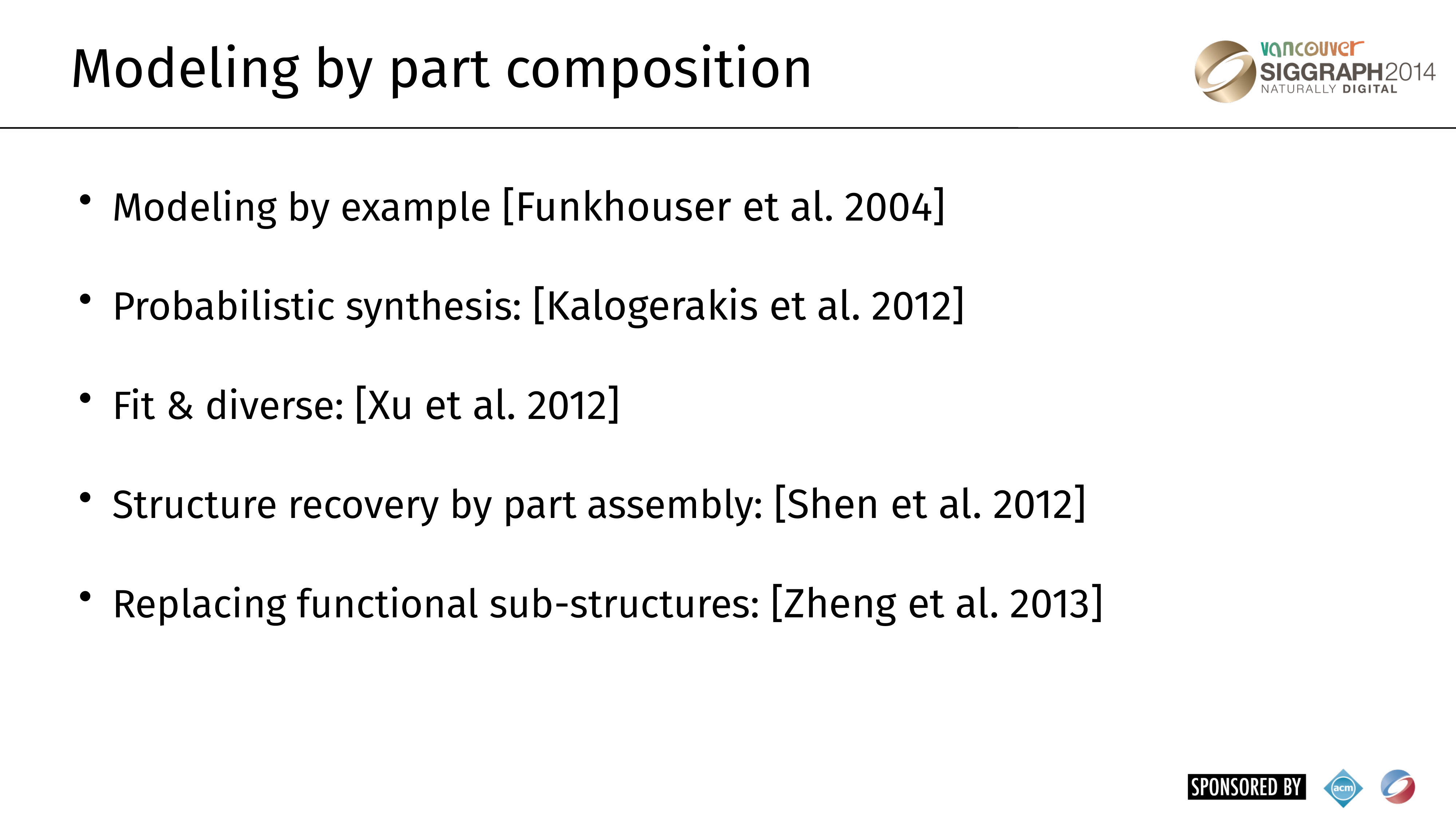

Modeling by part composition

Modeling by example [Funkhouser et al. 2004]
Probabilistic synthesis: [Kalogerakis et al. 2012]
Fit & diverse: [Xu et al. 2012]
Structure recovery by part assembly: [Shen et al. 2012]
Replacing functional sub-structures: [Zheng et al. 2013]